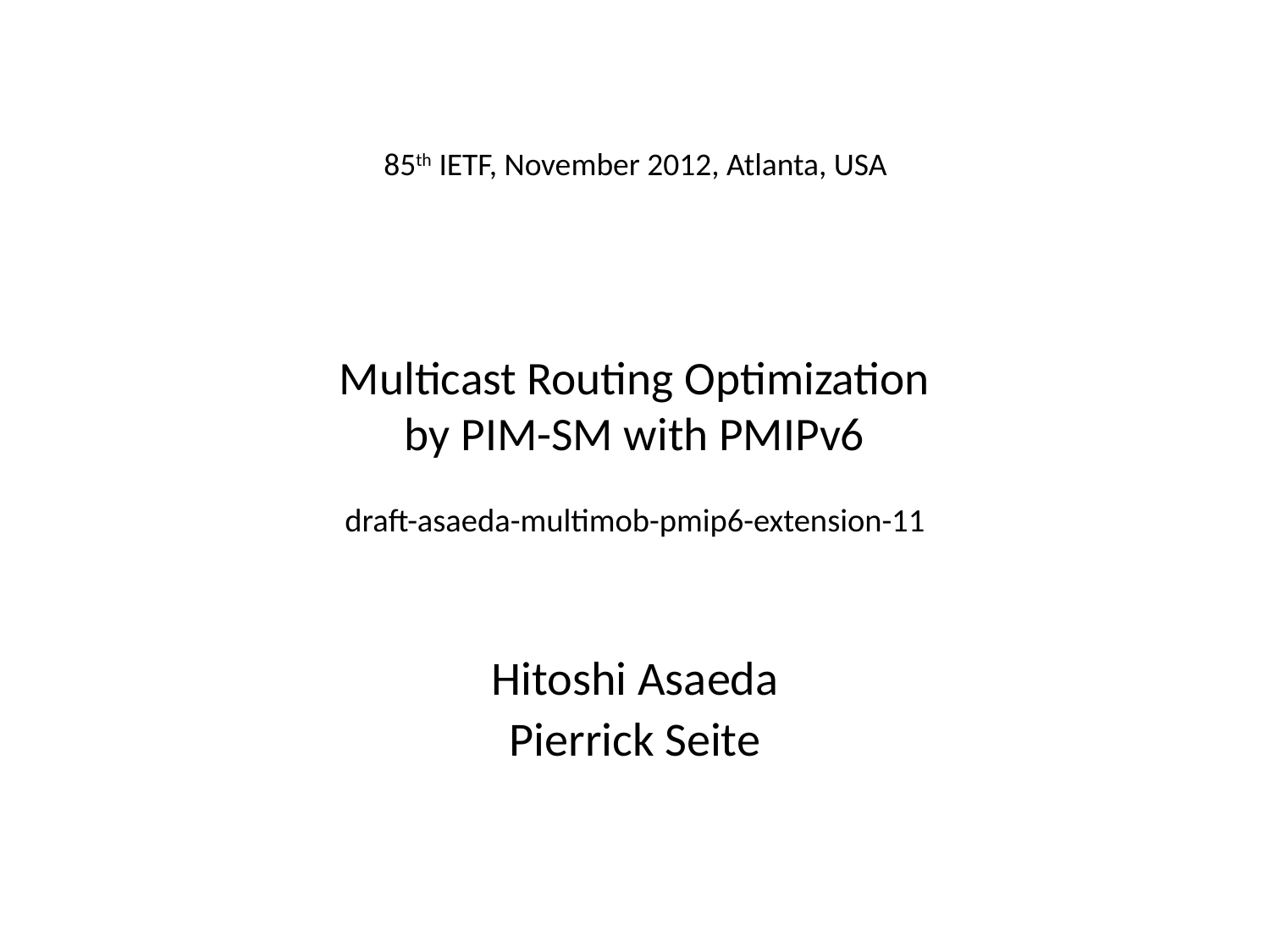

85th IETF, November 2012, Atlanta, USA
# Multicast Routing Optimization by PIM-SM with PMIPv6 draft-asaeda-multimob-pmip6-extension-11
Hitoshi Asaeda
Pierrick Seite